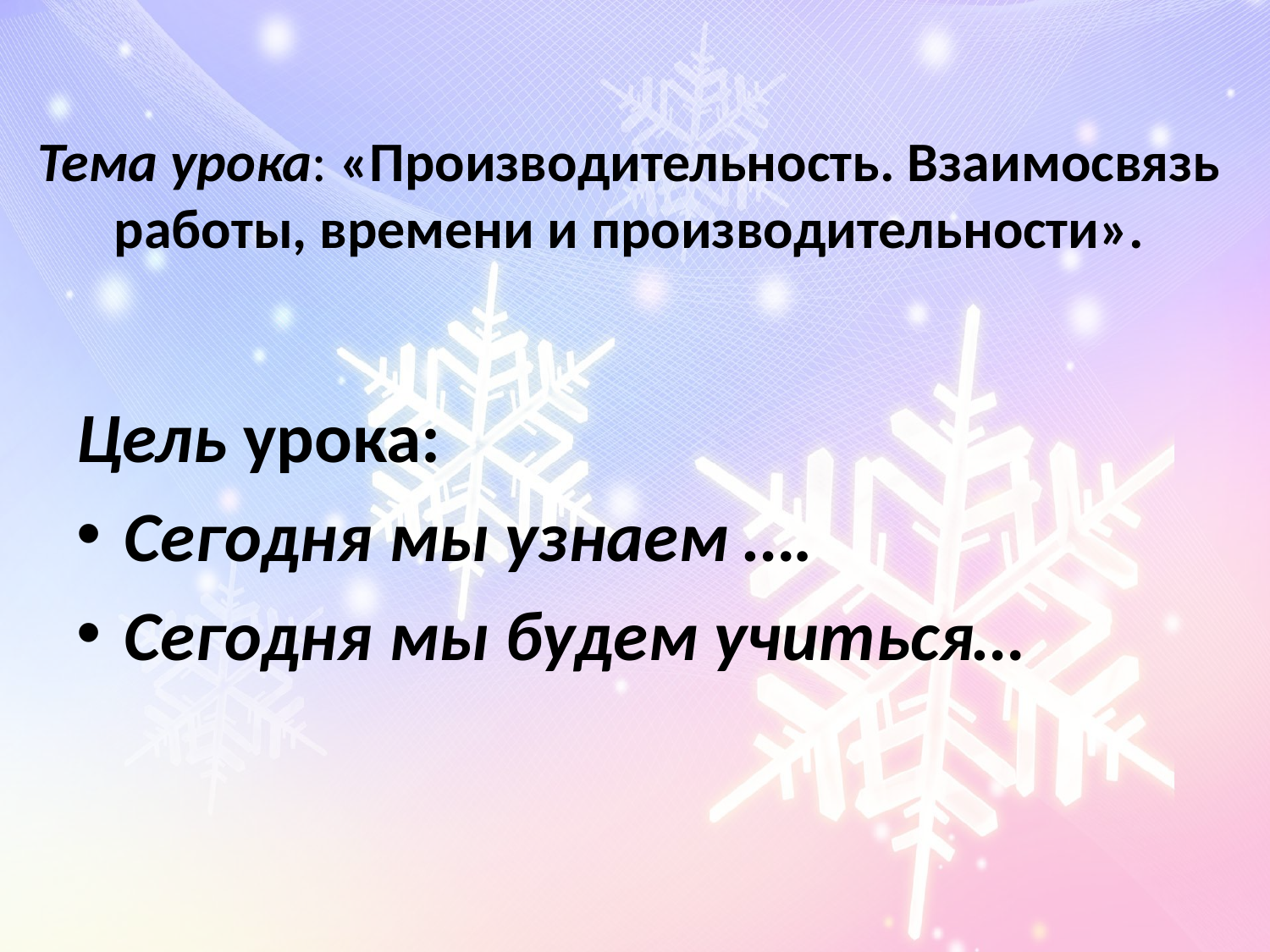

# Тема урока: «Производительность. Взаимосвязь работы, времени и производительности».
Цель урока:
Сегодня мы узнаем ….
Сегодня мы будем учиться…